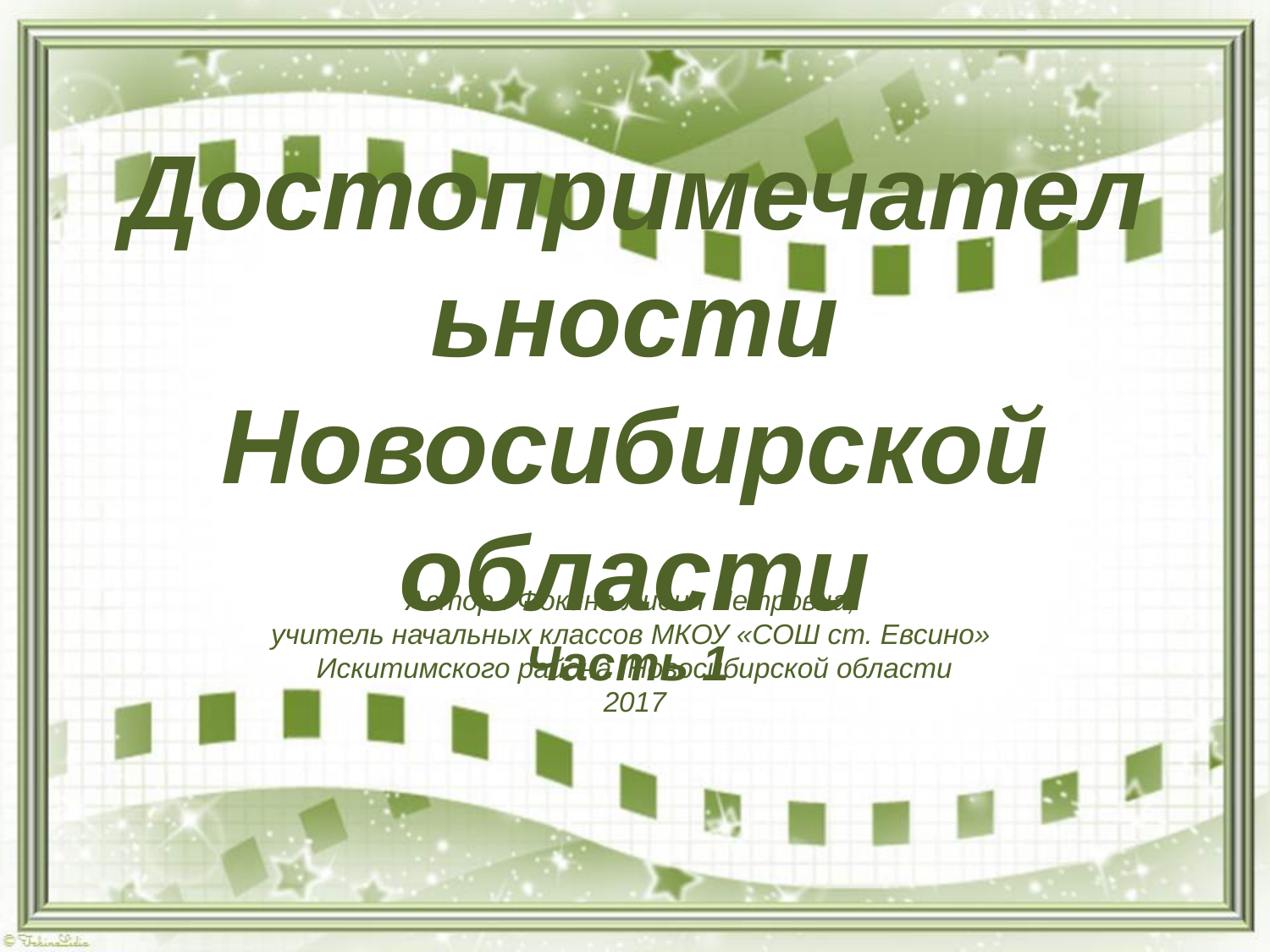

Достопримечательности Новосибирской области
Часть 1
Автор : Фокина Лидия Петровна,
учитель начальных классов МКОУ «СОШ ст. Евсино»
Искитимского района  Новосибирской области
2017